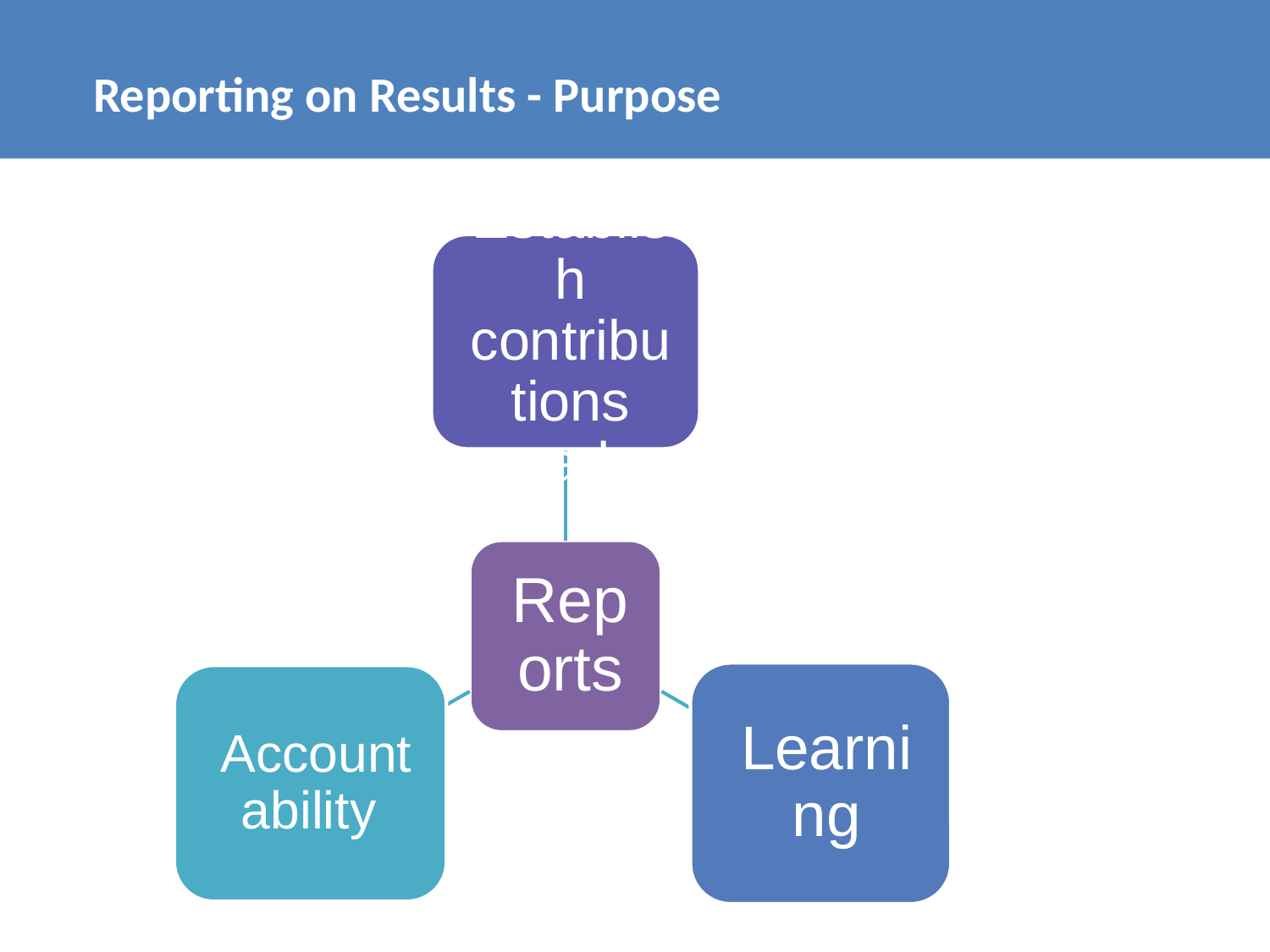

# Reporting on Results - Purpose
Reports
Establish contributions made
Learning
Accountability